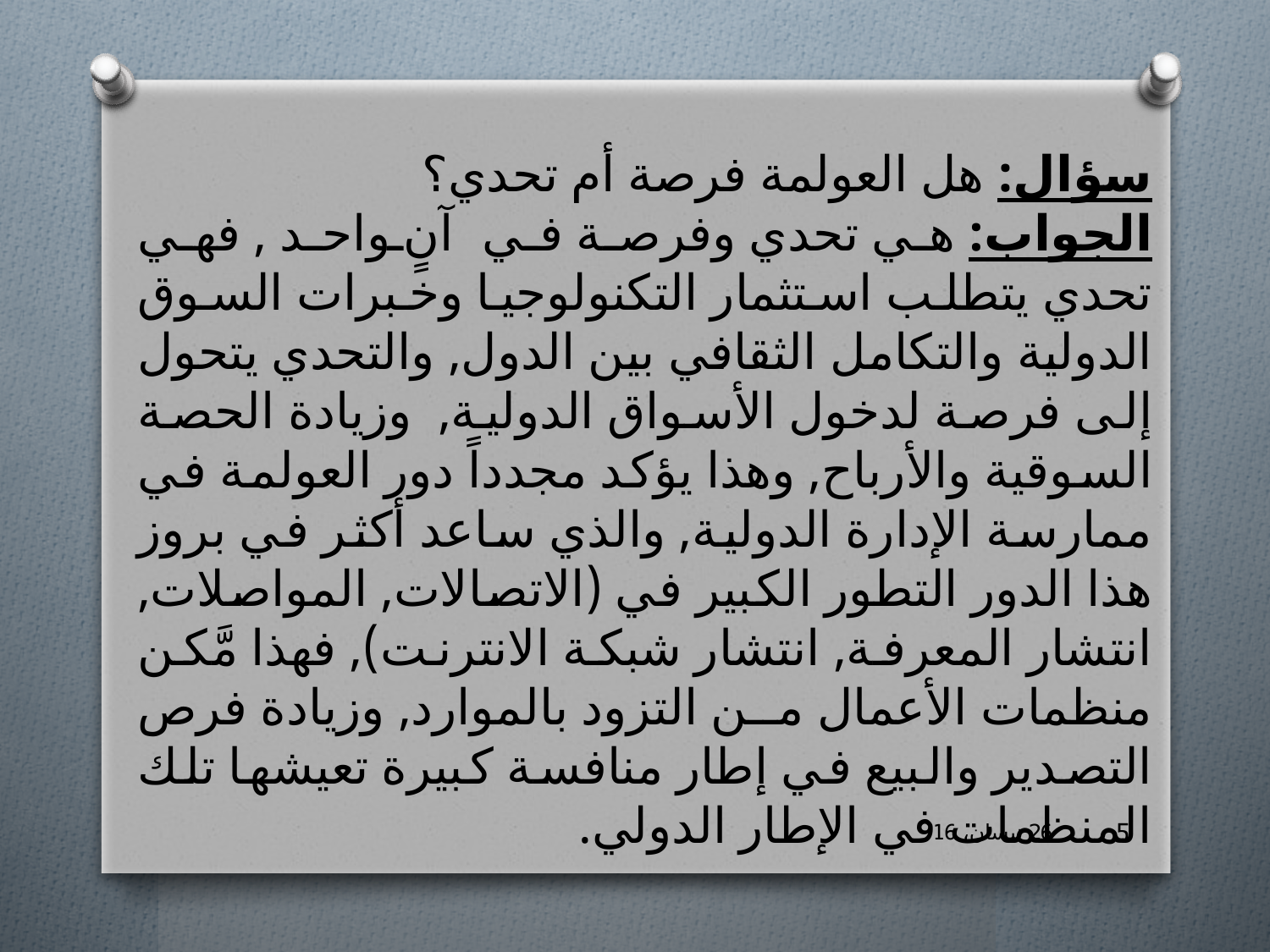

سؤال: هل العولمة فرصة أم تحدي؟
الجواب: هي تحدي وفرصة في آنٍ واحد , فهي تحدي يتطلب استثمار التكنولوجيا وخبرات السوق الدولية والتكامل الثقافي بين الدول, والتحدي يتحول إلى فرصة لدخول الأسواق الدولية,  وزيادة الحصة السوقية والأرباح, وهذا يؤكد مجدداً دور العولمة في ممارسة الإدارة الدولية, والذي ساعد أكثر في بروز هذا الدور التطور الكبير في (الاتصالات, المواصلات, انتشار المعرفة, انتشار شبكة الانترنت), فهذا مَّكن منظمات الأعمال من التزود بالموارد, وزيادة فرص التصدير والبيع في إطار منافسة كبيرة تعيشها تلك المنظمات في الإطار الدولي.

26 نيسان، 16
5